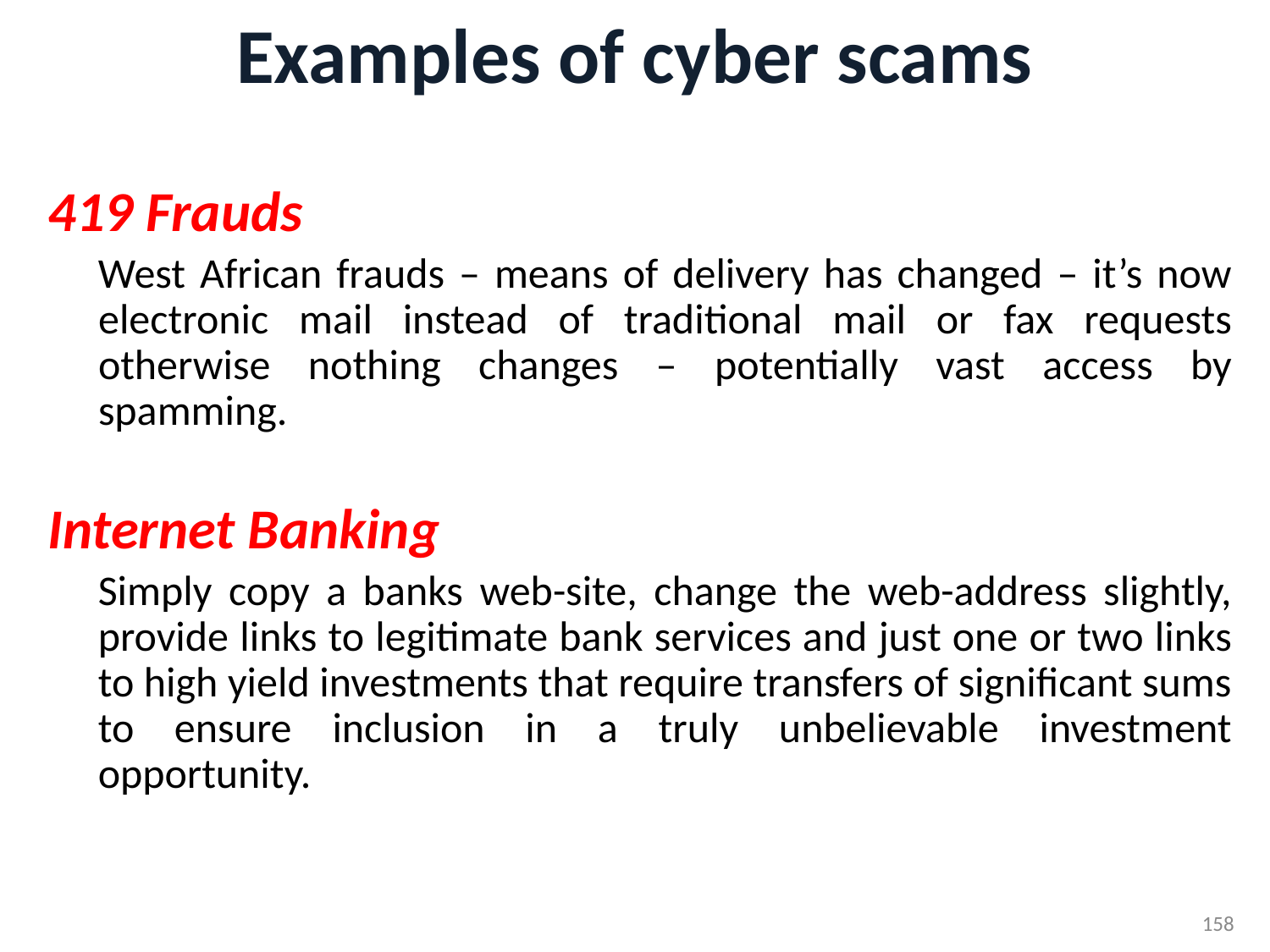

# Examples of cyber scams
419 Frauds
West African frauds – means of delivery has changed – it’s now electronic mail instead of traditional mail or fax requests otherwise nothing changes – potentially vast access by spamming.

Internet Banking
Simply copy a banks web-site, change the web-address slightly, provide links to legitimate bank services and just one or two links to high yield investments that require transfers of significant sums to ensure inclusion in a truly unbelievable investment opportunity.

158